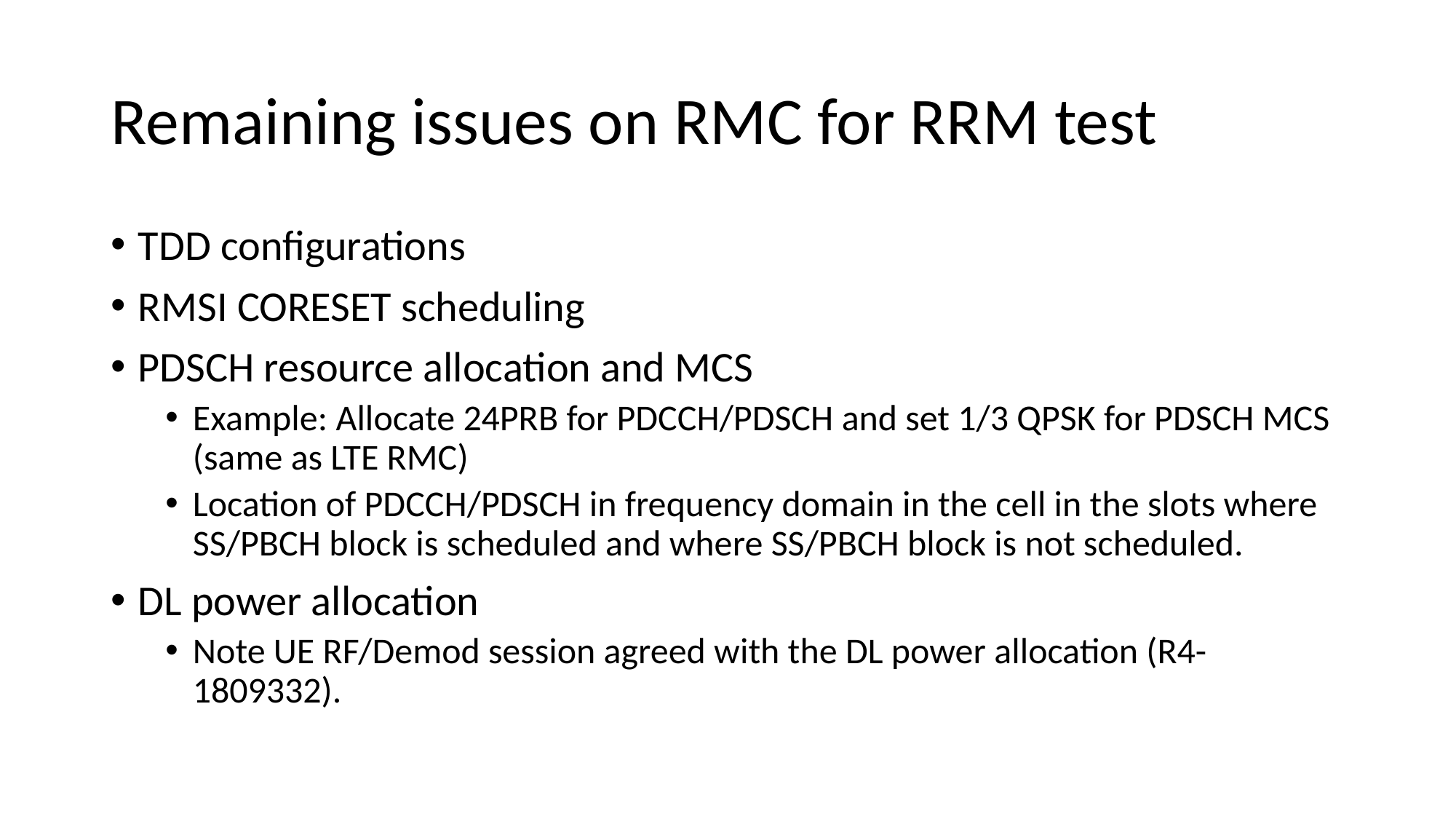

# Remaining issues on RMC for RRM test
TDD configurations
RMSI CORESET scheduling
PDSCH resource allocation and MCS
Example: Allocate 24PRB for PDCCH/PDSCH and set 1/3 QPSK for PDSCH MCS (same as LTE RMC)
Location of PDCCH/PDSCH in frequency domain in the cell in the slots where SS/PBCH block is scheduled and where SS/PBCH block is not scheduled.
DL power allocation
Note UE RF/Demod session agreed with the DL power allocation (R4-1809332).